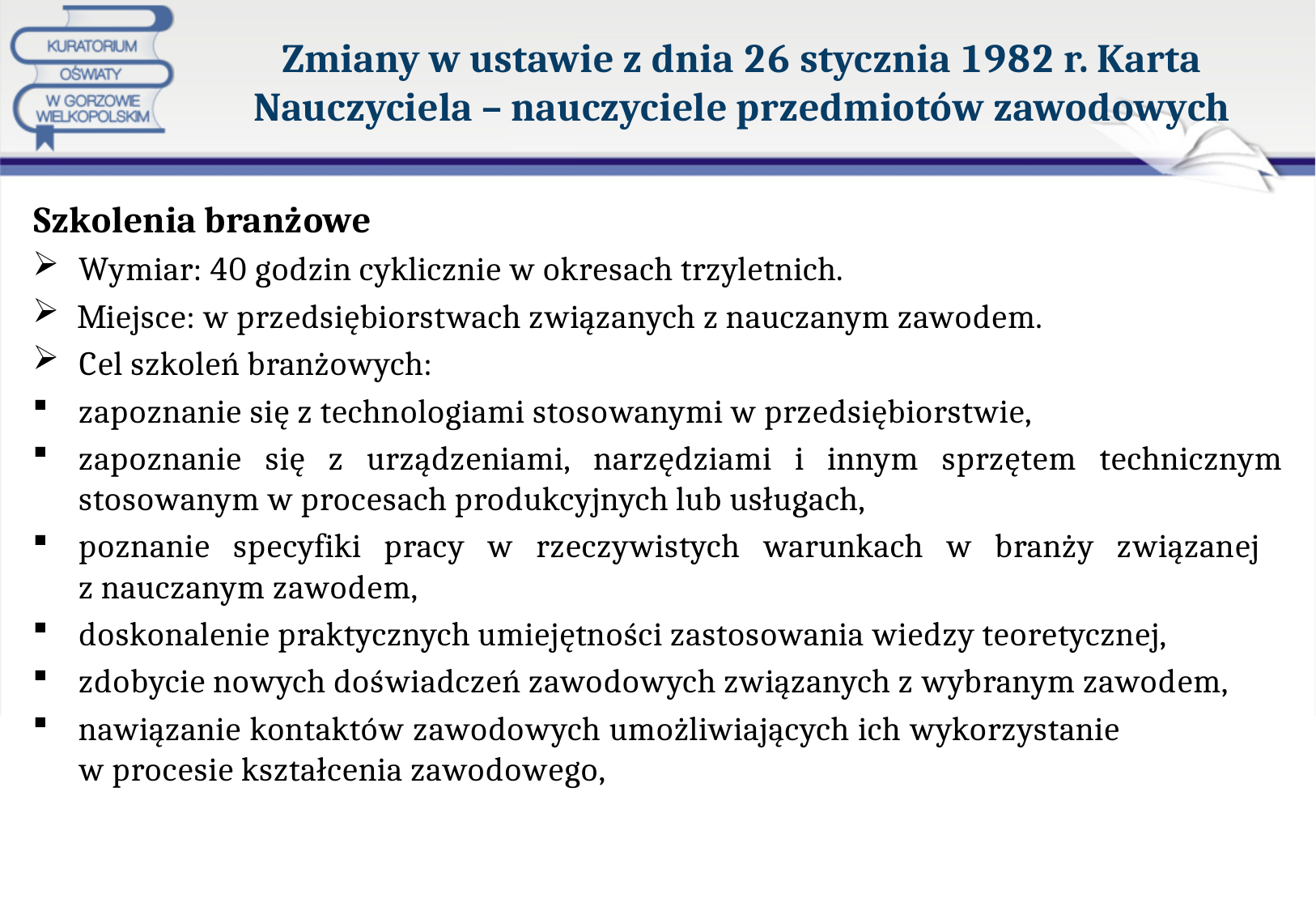

# Zmiany w ustawie z dnia 26 stycznia 1982 r. Karta Nauczyciela – nauczyciele przedmiotów zawodowych
Szkolenia branżowe
Wymiar: 40 godzin cyklicznie w okresach trzyletnich.
Miejsce: w przedsiębiorstwach związanych z nauczanym zawodem.
Cel szkoleń branżowych:
zapoznanie się z technologiami stosowanymi w przedsiębiorstwie,
zapoznanie się z urządzeniami, narzędziami i innym sprzętem technicznym stosowanym w procesach produkcyjnych lub usługach,
poznanie specyfiki pracy w rzeczywistych warunkach w branży związanej
z nauczanym zawodem,
doskonalenie praktycznych umiejętności zastosowania wiedzy teoretycznej,
zdobycie nowych doświadczeń zawodowych związanych z wybranym zawodem,
nawiązanie kontaktów zawodowych umożliwiających ich wykorzystanie                    w procesie kształcenia zawodowego,